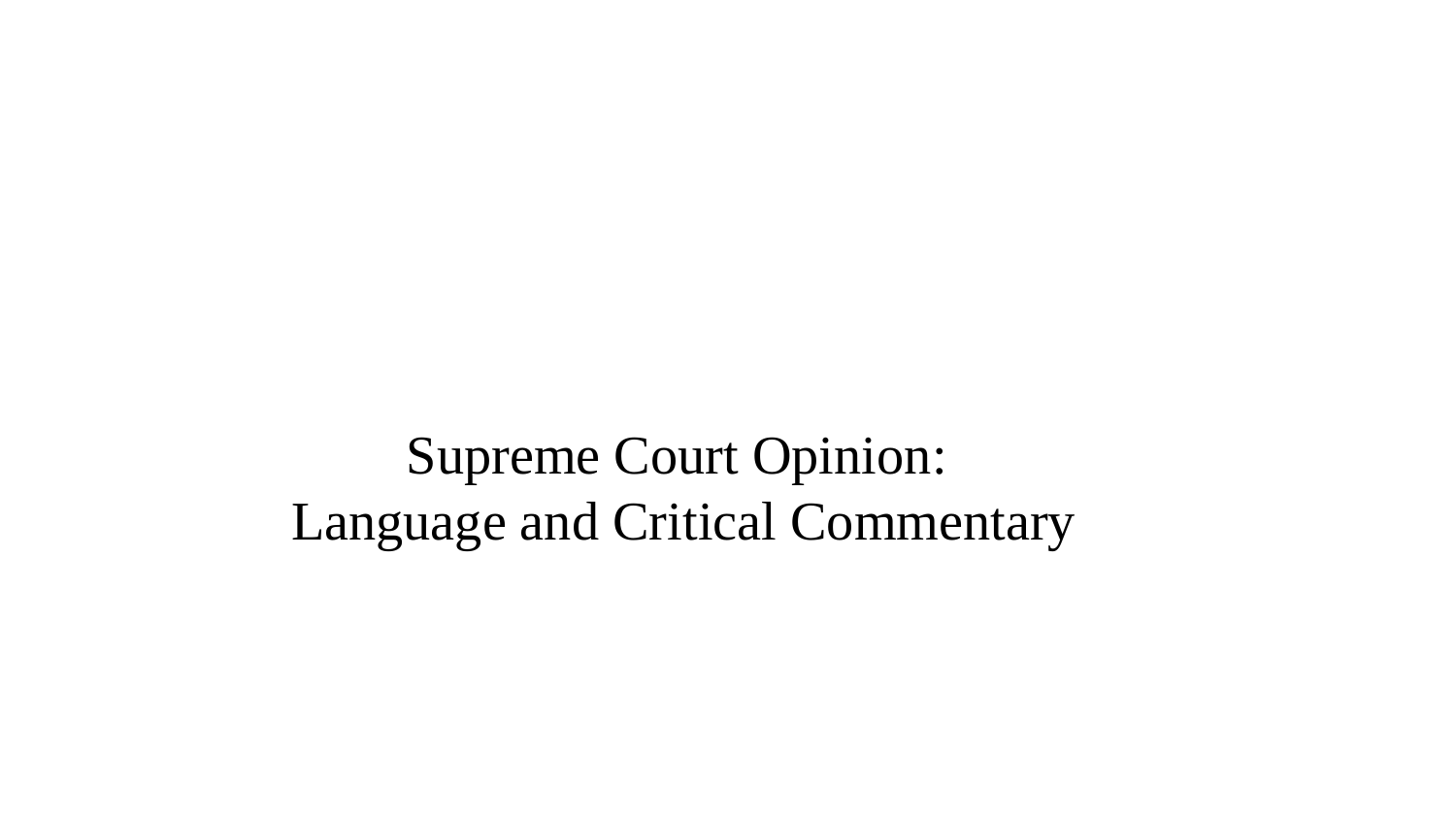

# Supreme Court Opinion: Language and Critical Commentary